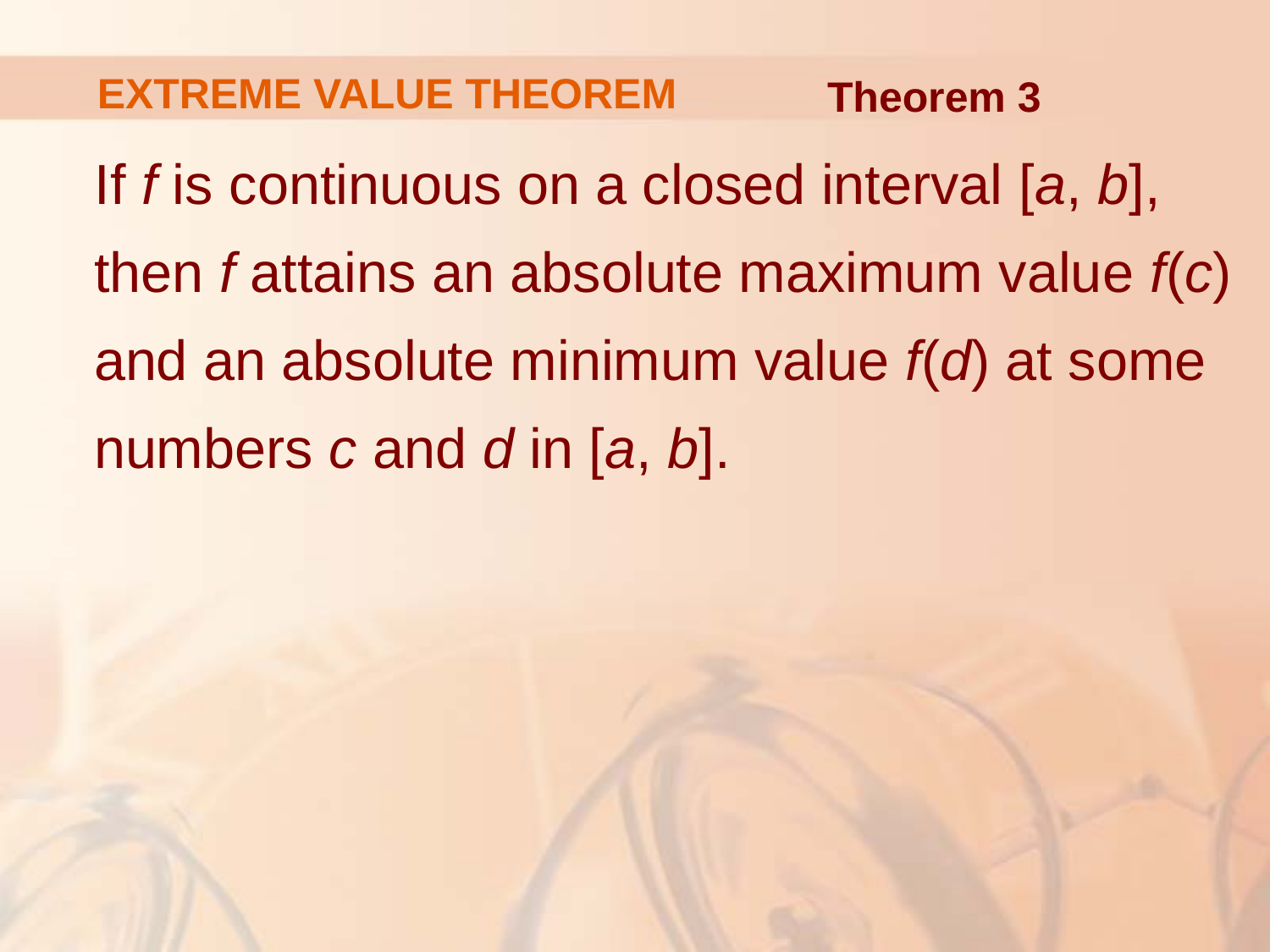

# EXTREME VALUE THEOREM
Theorem 3
If f is continuous on a closed interval [a, b], then f attains an absolute maximum value f(c) and an absolute minimum value f(d) at some numbers c and d in [a, b].